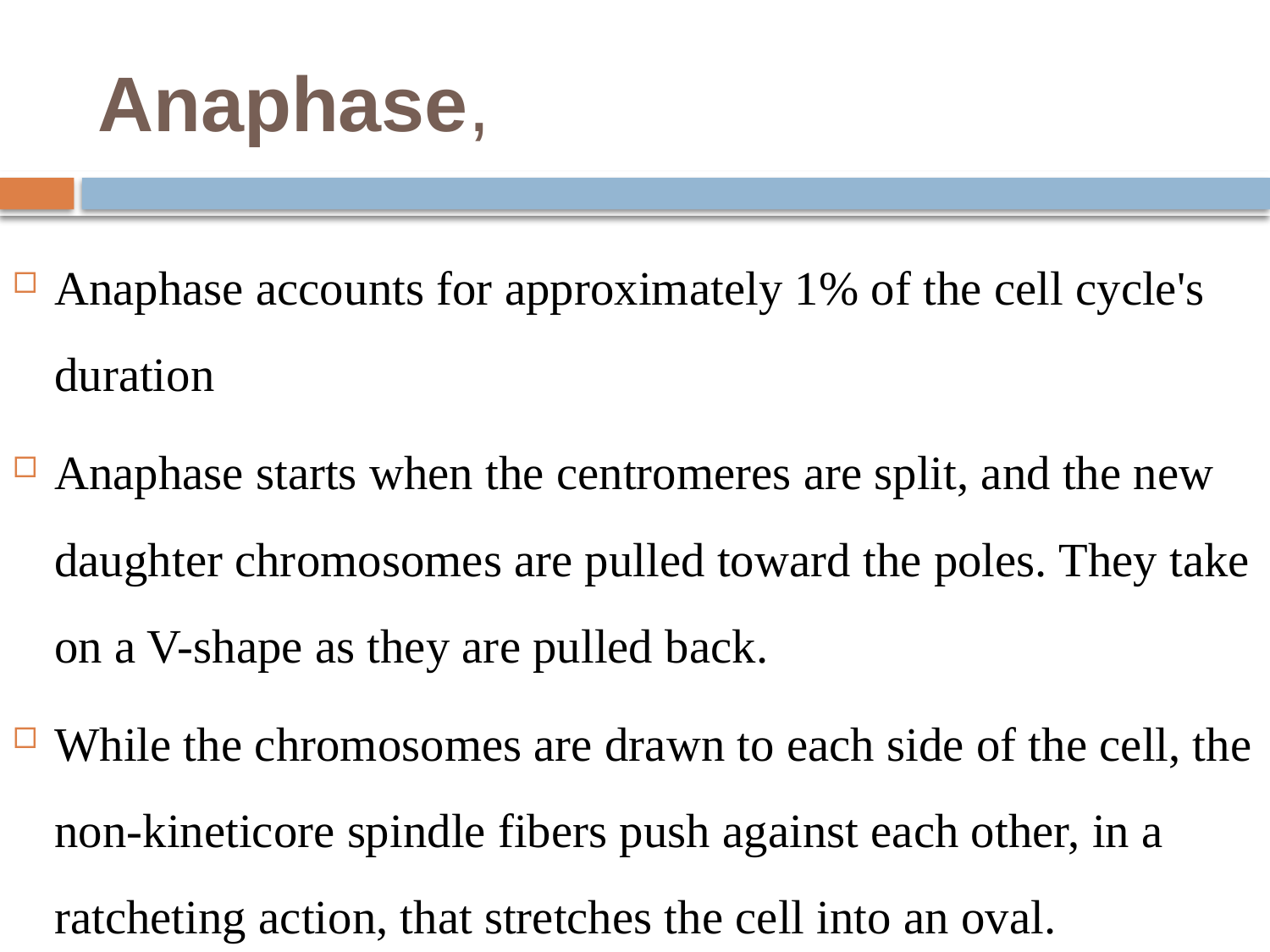

# Anaphase,
Anaphase accounts for approximately 1% of the cell cycle's duration
Anaphase starts when the centromeres are split, and the new daughter chromosomes are pulled toward the poles. They take on a V-shape as they are pulled back.
While the chromosomes are drawn to each side of the cell, the non-kineticore spindle fibers push against each other, in a ratcheting action, that stretches the cell into an oval.